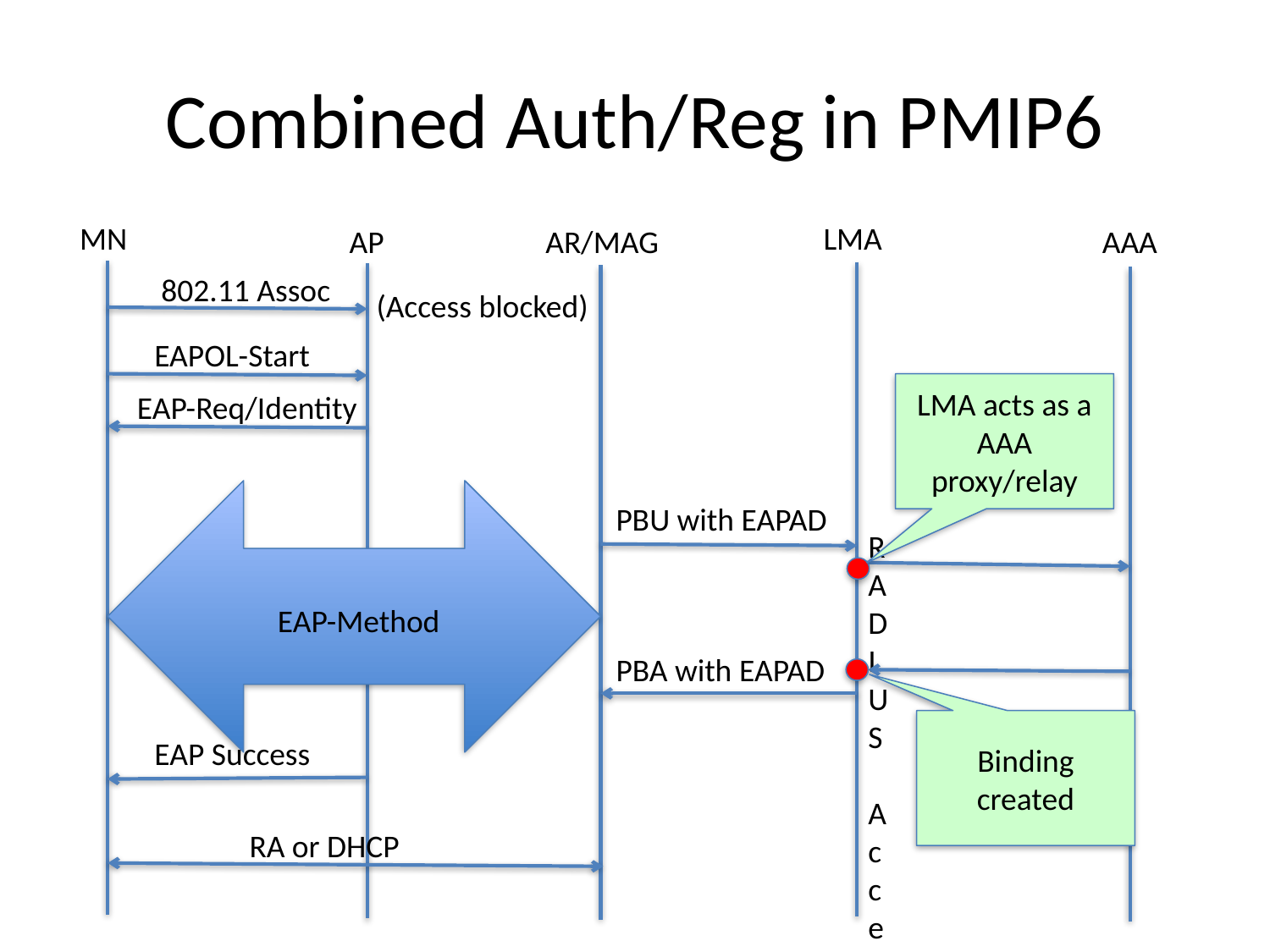

# Combined Auth/Reg in PMIP6
MN
   LMA
AP
AR/MAG
AAA
802.11 Assoc
(Access blocked)
EAPOL-Start
LMA acts as a AAA proxy/relay
EAP-Req/Identity

PBU with EAPAD
RADIUS Access Req

EAP-Method
PBA with EAPAD

Binding created
EAP Success
RA or DHCP